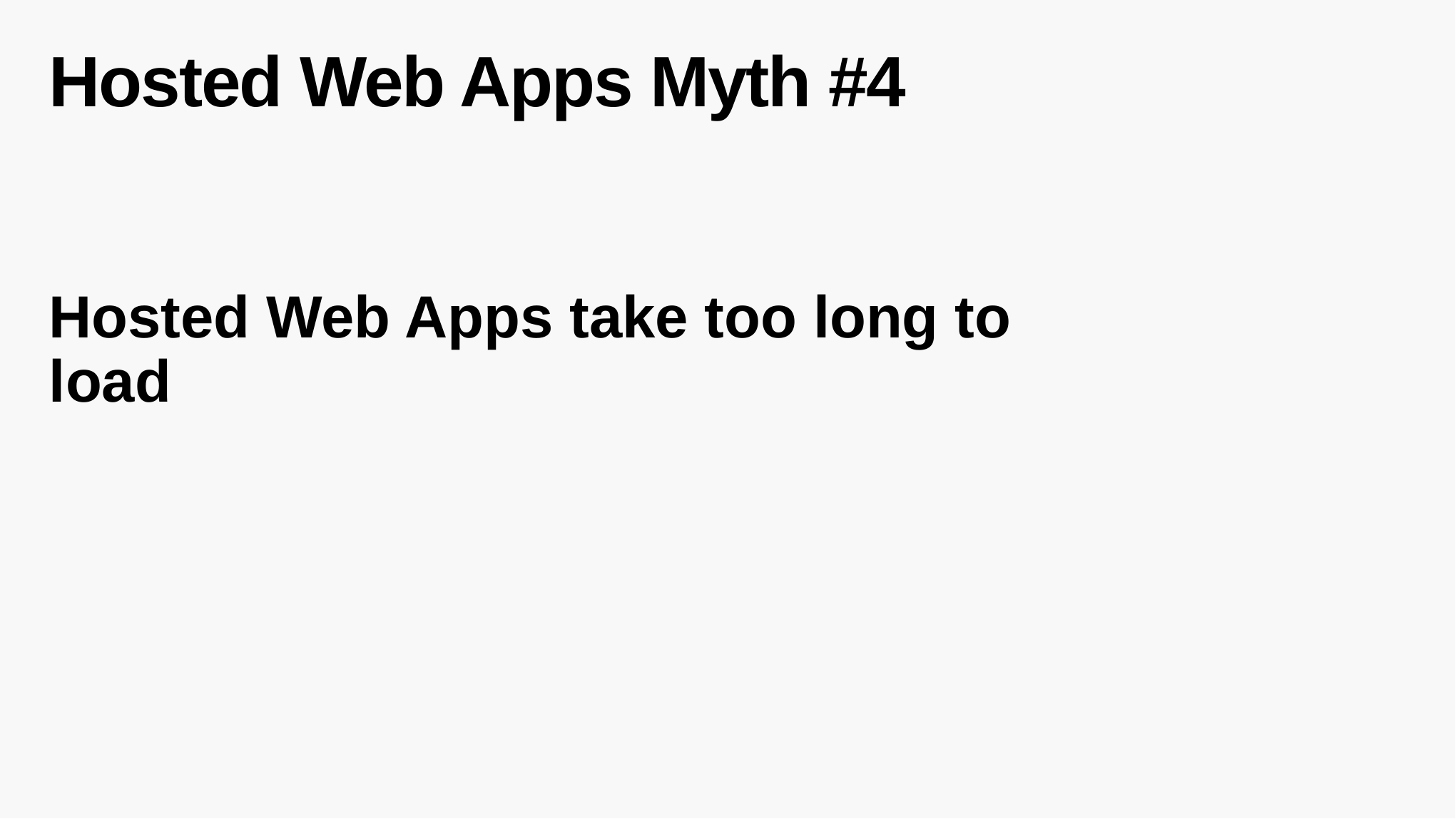

# Hosted Web Apps Myth #4
Hosted Web Apps take too long to load